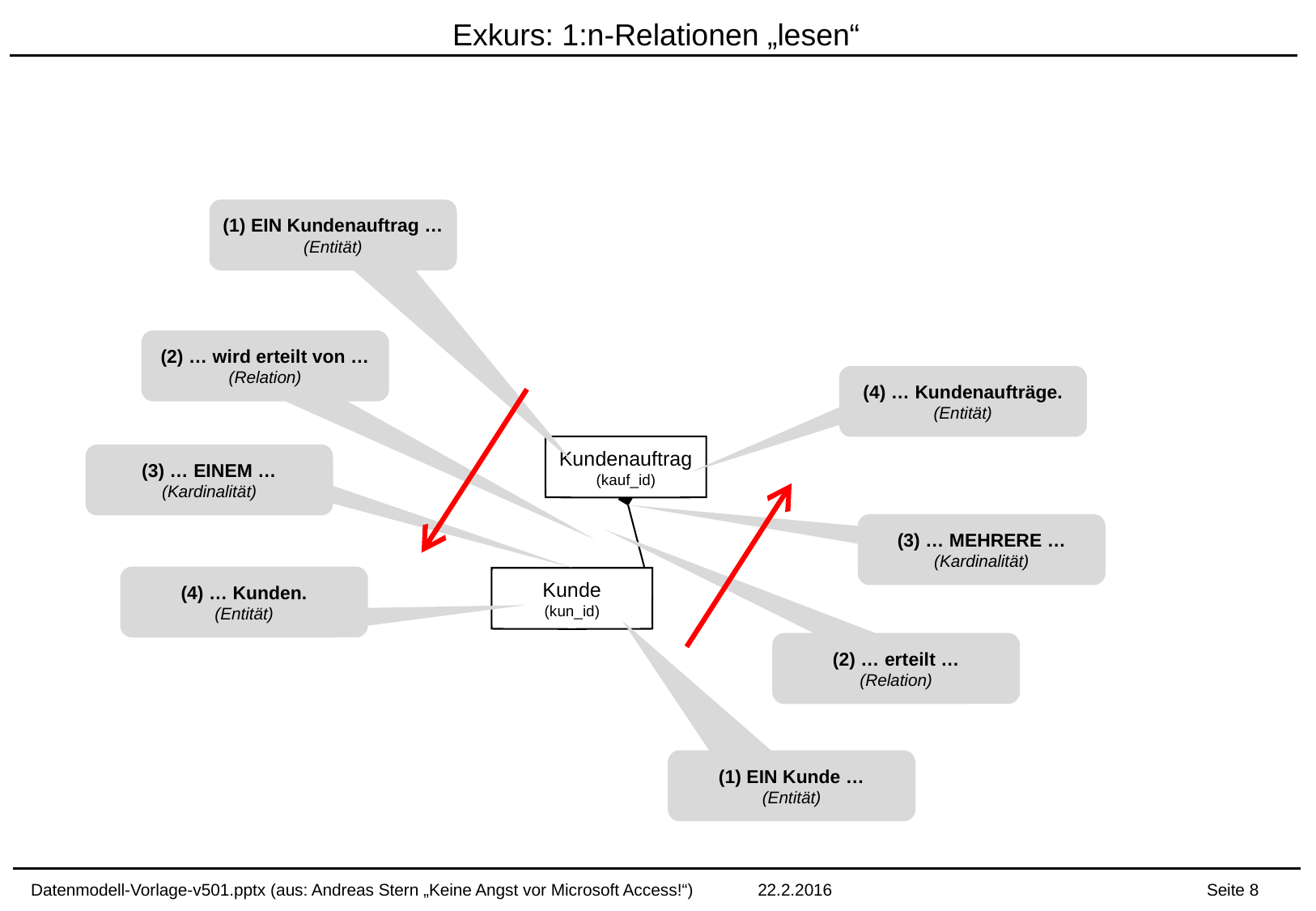

# Exkurs: 1:n-Relationen „lesen“
(1) EIN Kundenauftrag …
(Entität)
(2) … wird erteilt von …
(Relation)
(4) … Kundenaufträge.
(Entität)
Kundenauftrag
(kauf_id)
(3) … EINEM …
(Kardinalität)
(3) … MEHRERE …
(Kardinalität)
(4) … Kunden.
(Entität)
Kunde
(kun_id)
(2) … erteilt …
(Relation)
(1) EIN Kunde …
(Entität)